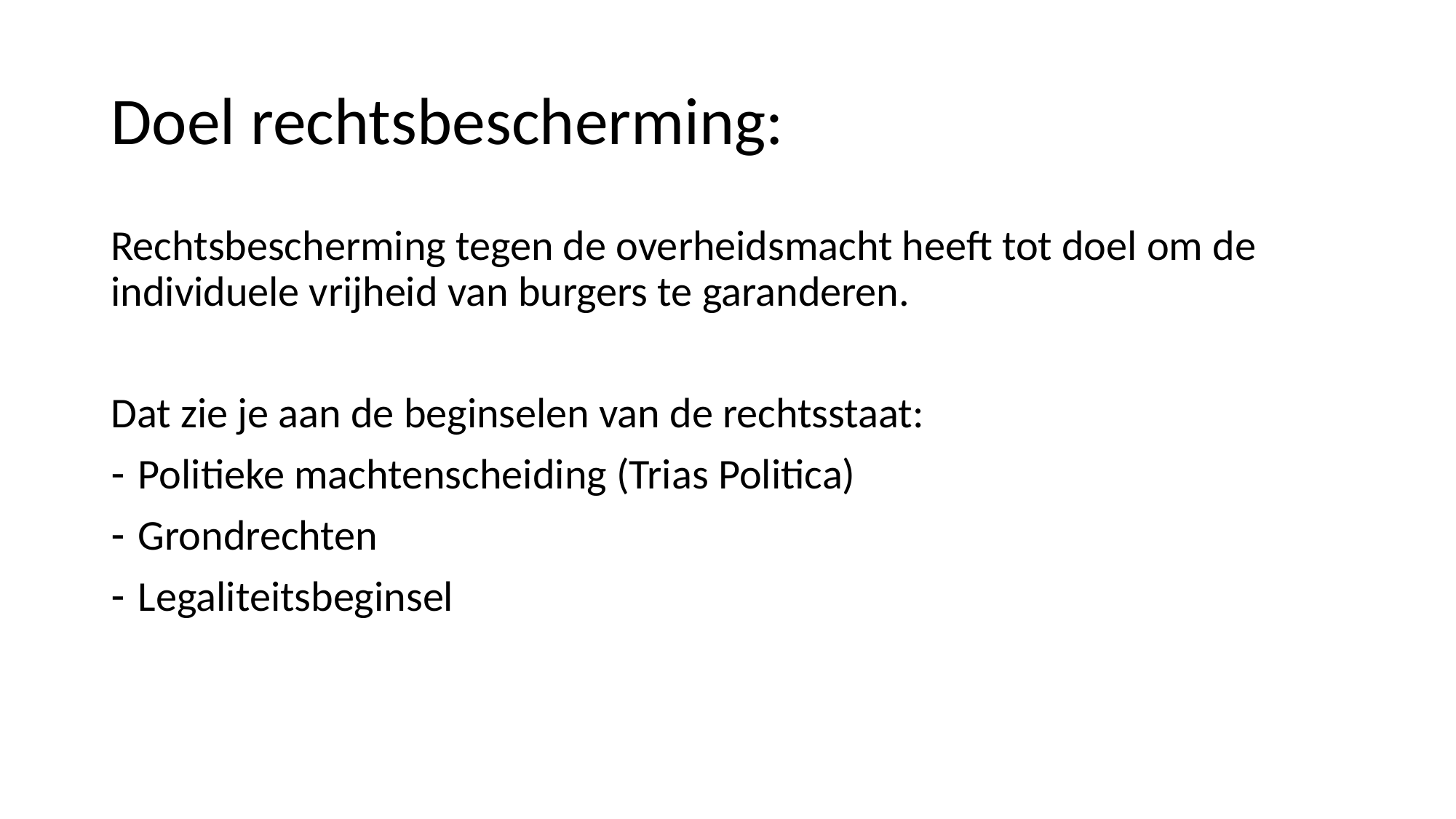

# Doel rechtsbescherming:
Rechtsbescherming tegen de overheidsmacht heeft tot doel om de individuele vrijheid van burgers te garanderen.

Dat zie je aan de beginselen van de rechtsstaat:
Politieke machtenscheiding (Trias Politica)
Grondrechten
Legaliteitsbeginsel